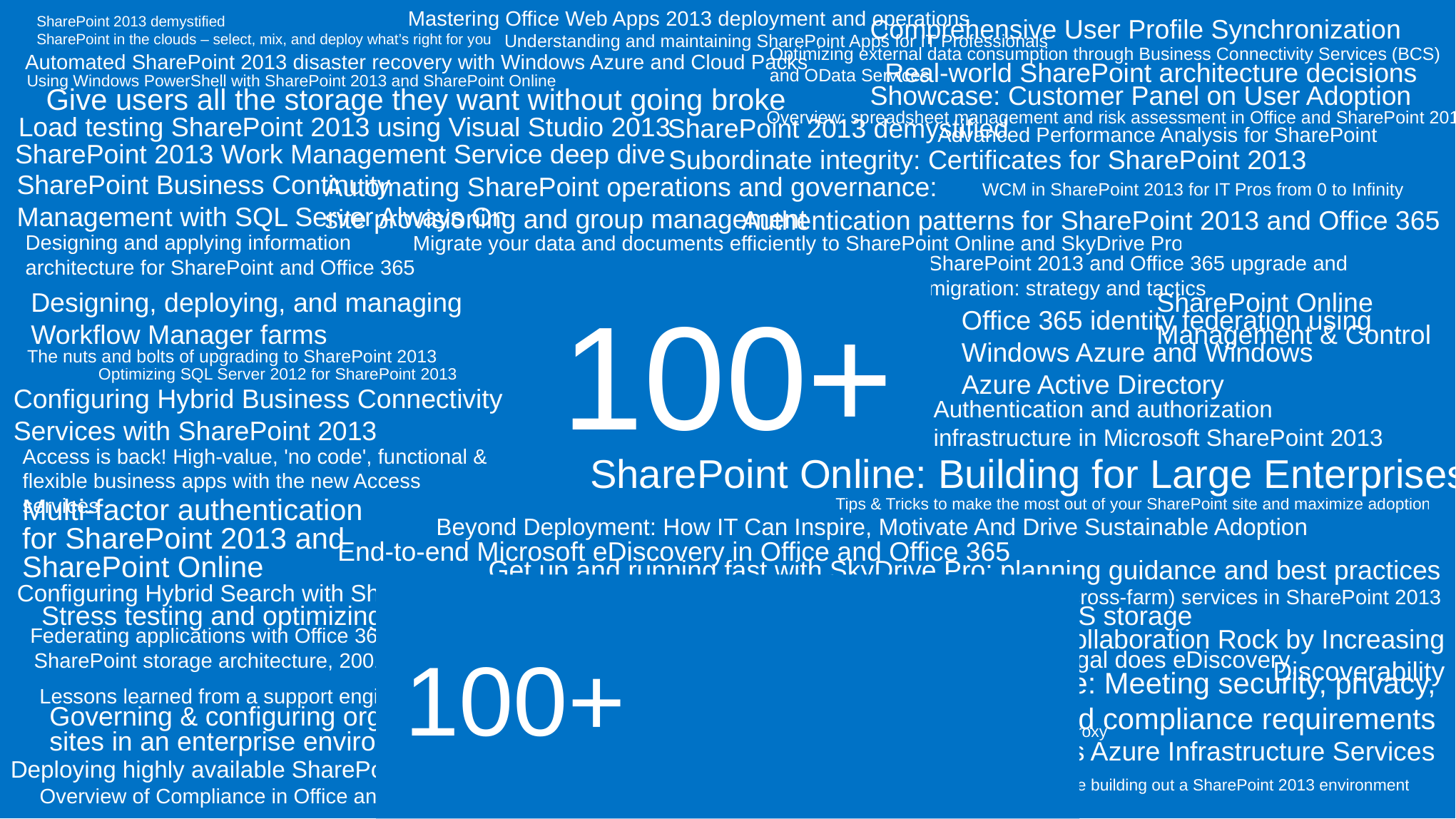

Mastering Office Web Apps 2013 deployment and operations
SharePoint 2013 demystified
SharePoint in the clouds – select, mix, and deploy what’s right for you
Comprehensive User Profile Synchronization
Understanding and maintaining SharePoint Apps for IT Professionals
Optimizing external data consumption through Business Connectivity Services (BCS) and OData Services
Automated SharePoint 2013 disaster recovery with Windows Azure and Cloud Packs
Real-world SharePoint architecture decisions
Using Windows PowerShell with SharePoint 2013 and SharePoint Online
Showcase: Customer Panel on User Adoption
Give users all the storage they want without going broke
Overview: spreadsheet management and risk assessment in Office and SharePoint 2013
Load testing SharePoint 2013 using Visual Studio 2013
SharePoint 2013 demystified
Advanced Performance Analysis for SharePoint
SharePoint 2013 Work Management Service deep dive
Subordinate integrity: Certificates for SharePoint 2013
SharePoint Business Continuity Management with SQL Server Always On
Automating SharePoint operations and governance:
site provisioning and group management
WCM in SharePoint 2013 for IT Pros from 0 to Infinity
Authentication patterns for SharePoint 2013 and Office 365
Designing and applying information
architecture for SharePoint and Office 365
Migrate your data and documents efficiently to SharePoint Online and SkyDrive Pro
SharePoint 2013 and Office 365 upgrade and migration: strategy and tactics
100+
SharePoint Online
Management & Control
Designing, deploying, and managing Workflow Manager farms
Office 365 identity federation using Windows Azure and Windows
Azure Active Directory
The nuts and bolts of upgrading to SharePoint 2013
Optimizing SQL Server 2012 for SharePoint 2013
Configuring Hybrid Business Connectivity Services with SharePoint 2013
Authentication and authorization infrastructure in Microsoft SharePoint 2013
Access is back! High-value, 'no code', functional & flexible business apps with the new Access services
SharePoint Online: Building for Large Enterprises
Tips & Tricks to make the most out of your SharePoint site and maximize adoption
Multi-factor authentication for SharePoint 2013 and SharePoint Online
Beyond Deployment: How IT Can Inspire, Motivate And Drive Sustainable Adoption
End-to-end Microsoft eDiscovery in Office and Office 365
Get up and running fast with SkyDrive Pro: planning guidance and best practices
Configuring Hybrid Search with SharePoint 2013 and SharePoint Online
100+ Sessions
Implementing federated (cross-farm) services in SharePoint 2013
Stress testing and optimizing SharePoint 2013 shredded storage with traditional and RBS storage
Making SharePoint Collaboration Rock by Increasing Discoverability
Federating applications with Office 365 using Windows Azure Active Directory
Showcase: How Microsoft Legal does eDiscovery
SharePoint storage architecture, 2001-present inside and out
SharePoint 2013 hybrid end-to-end
SharePoint Online: Meeting security, privacy, and compliance requirements
Lessons learned from a support engineer: where there was no planning, there was no adoption
Mobilize your workforce: publish SharePoint to your users
beyond the firewall with Windows Server 2012 R2 Web App Proxy
Governing & configuring organizational
sites in an enterprise environment
SharePoint Solutions and Architectures on Windows Azure Infrastructure Services
Deploying highly available SharePoint Internet Sites on Windows Azure Virtual Machines
Gathering requirements: asking the right questions before building out a SharePoint 2013 environment
Overview of Compliance in Office and Office 365
SharePoint data security and compliance